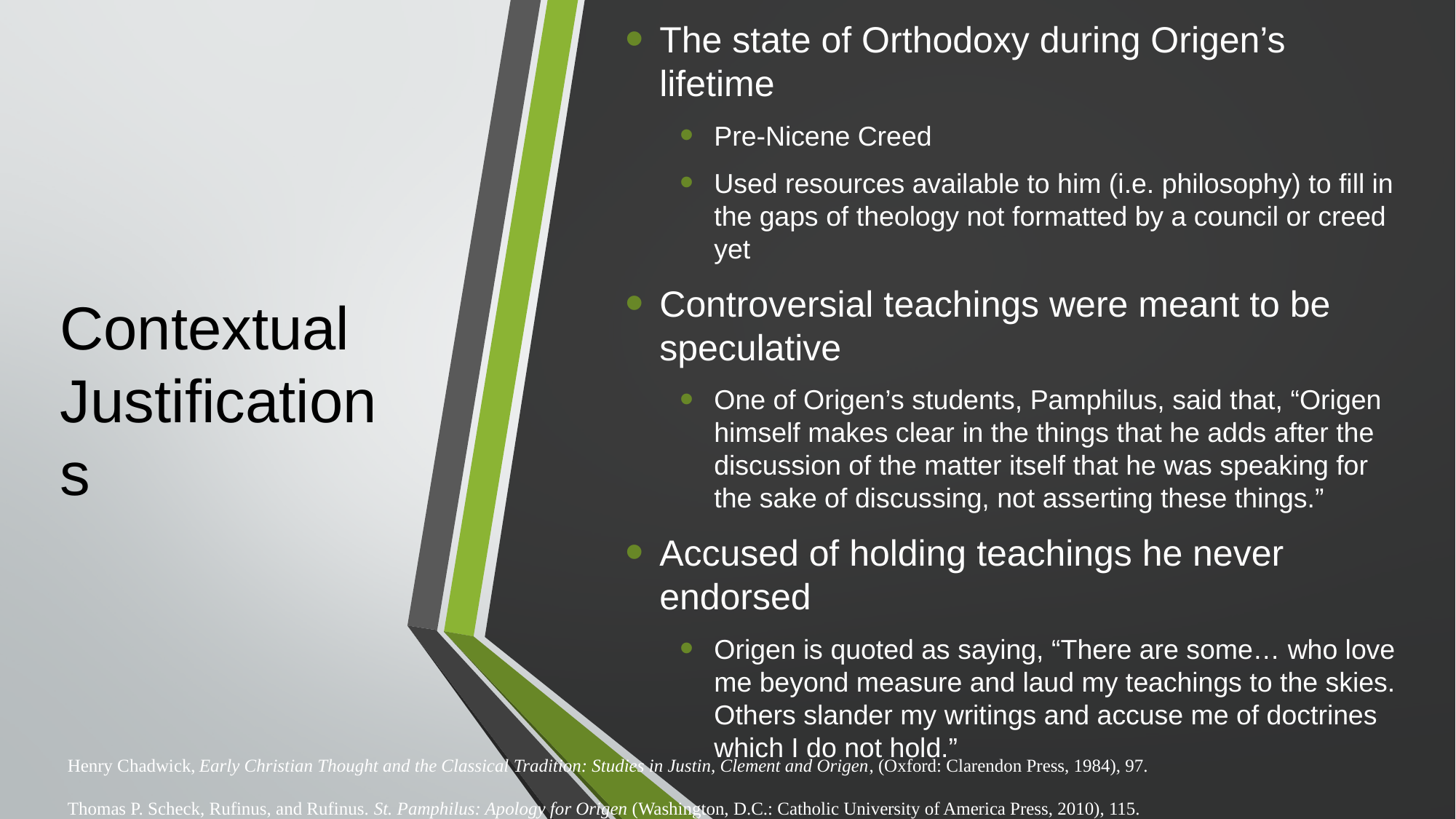

The state of Orthodoxy during Origen’s lifetime
Pre-Nicene Creed
Used resources available to him (i.e. philosophy) to fill in the gaps of theology not formatted by a council or creed yet
Controversial teachings were meant to be speculative
One of Origen’s students, Pamphilus, said that, “Origen himself makes clear in the things that he adds after the discussion of the matter itself that he was speaking for the sake of discussing, not asserting these things.”
Accused of holding teachings he never endorsed
Origen is quoted as saying, “There are some… who love me beyond measure and laud my teachings to the skies. Others slander my writings and accuse me of doctrines which I do not hold.”

# Contextual Justifications
Henry Chadwick, Early Christian Thought and the Classical Tradition: Studies in Justin, Clement and Origen, (Oxford: Clarendon Press, 1984), 97.

Thomas P. Scheck, Rufinus, and Rufinus. St. Pamphilus: Apology for Origen (Washington, D.C.: Catholic University of America Press, 2010), 115.